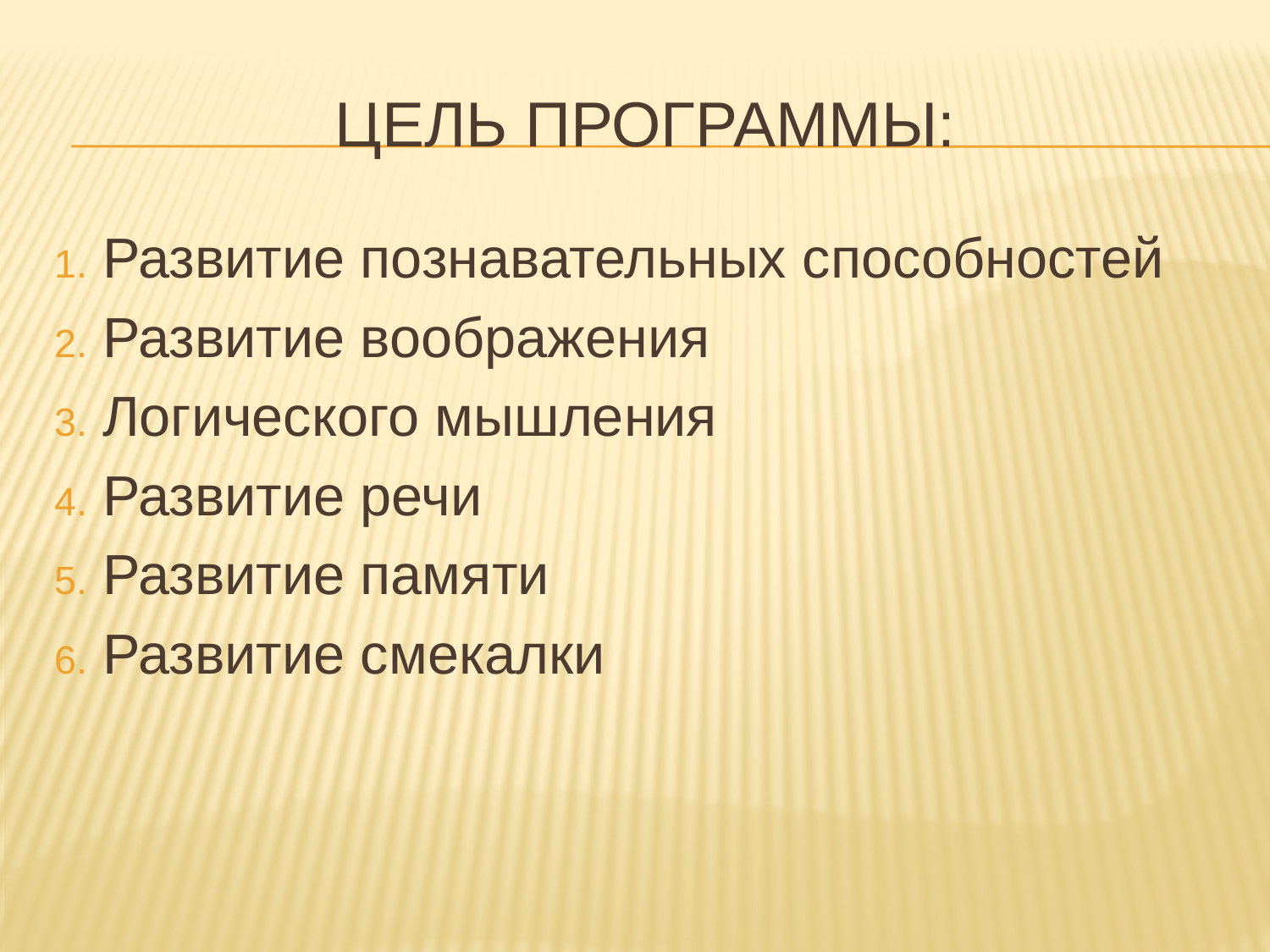

# Цель программы:
Развитие познавательных способностей
Развитие воображения
Логического мышления
Развитие речи
Развитие памяти
Развитие смекалки